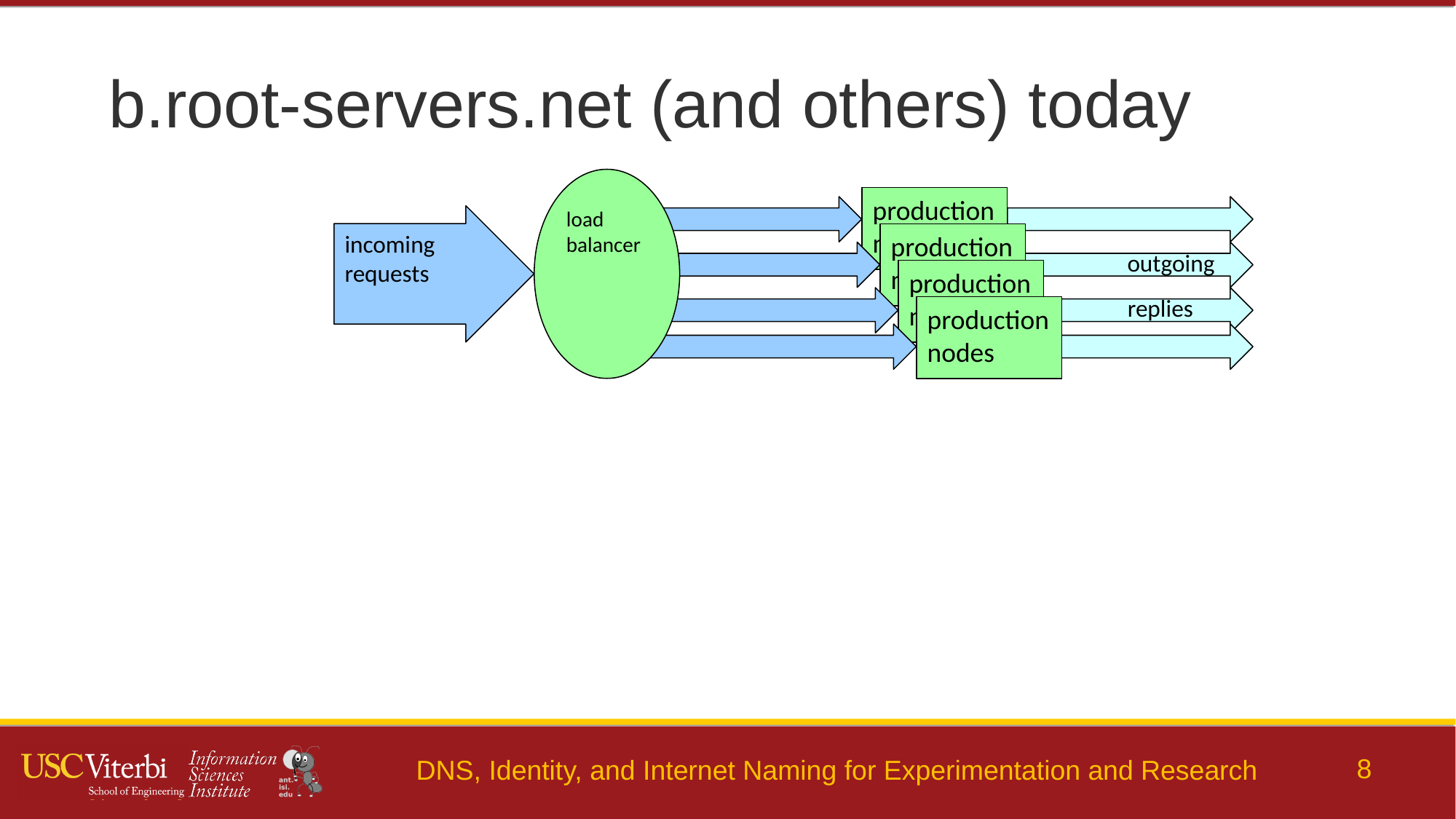

b.root-servers.net (and others) today
load balancer

production nodes

incoming requests
production nodes

outgoing
production nodes

replies
production nodes